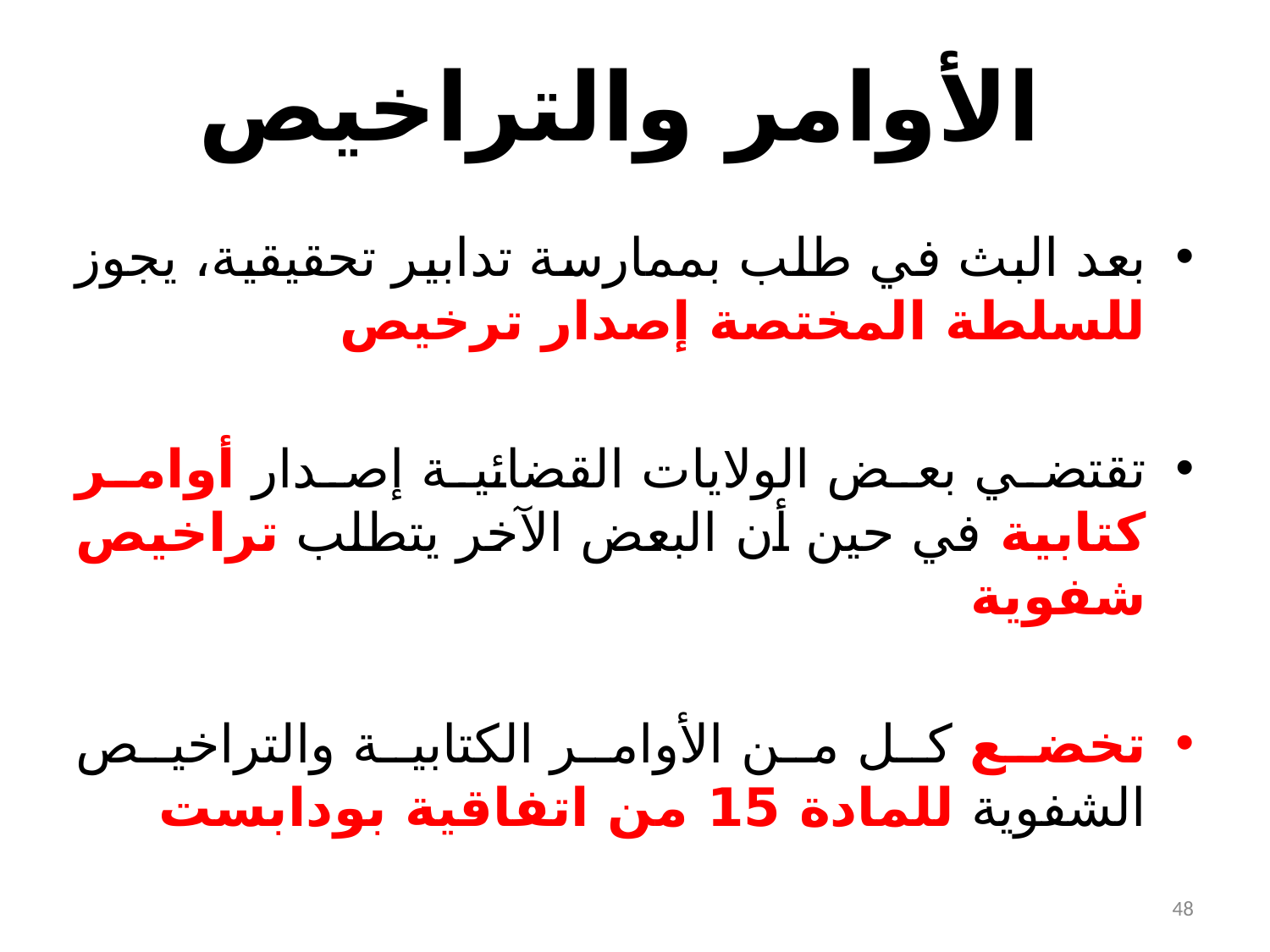

# الأوامر والتراخيص

بعد البث في طلب بممارسة تدابير تحقيقية، يجوز للسلطة المختصة إصدار ترخيص

تقتضي بعض الولايات القضائية إصدار أوامر كتابية في حين أن البعض الآخر يتطلب تراخيص شفوية

تخضع كل من الأوامر الكتابية والتراخيص الشفوية للمادة 15 من اتفاقية بودابست
48